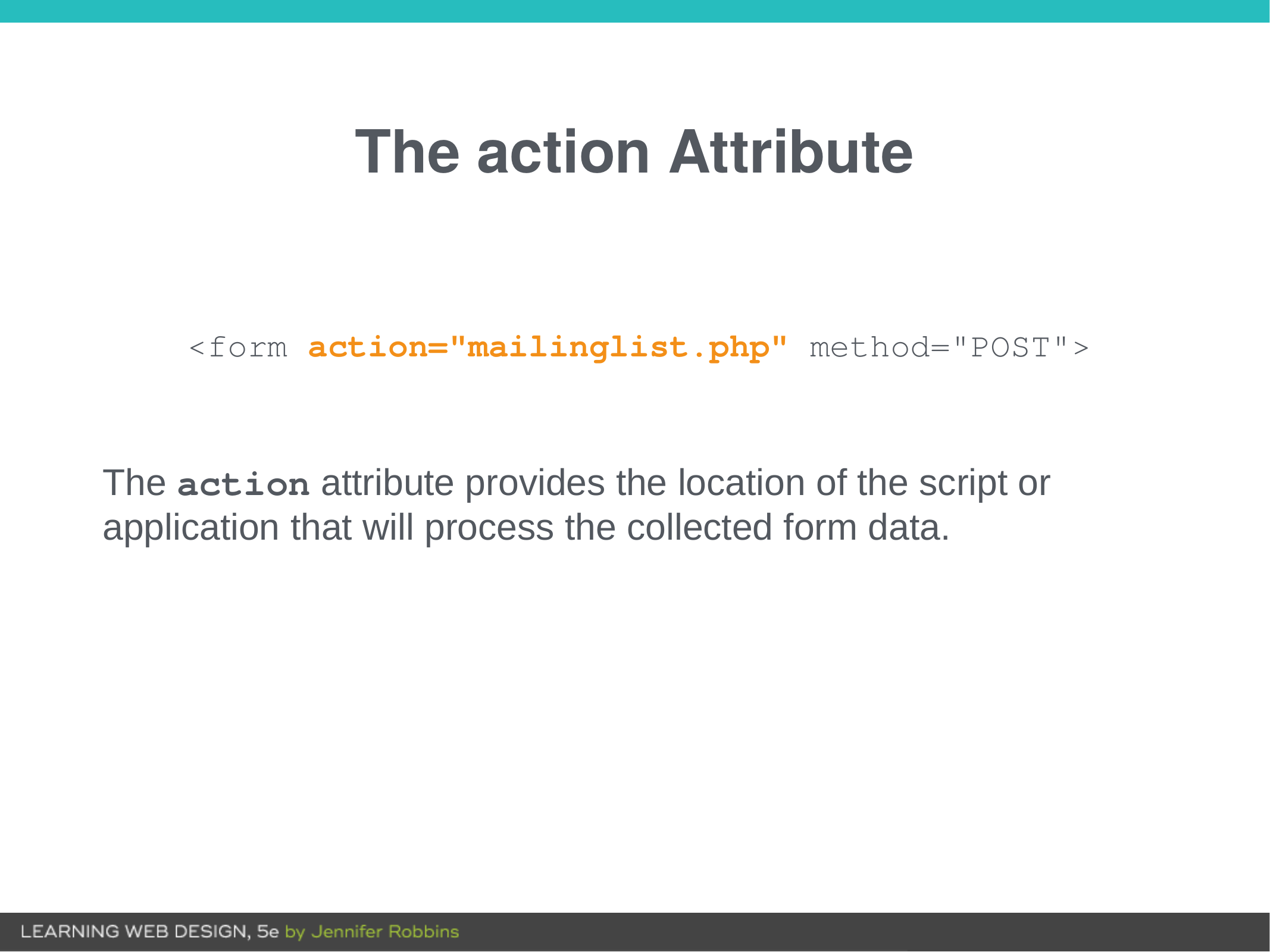

# The action Attribute
<form action="mailinglist.php" method="POST">
The action attribute provides the location of the script or application that will process the collected form data.